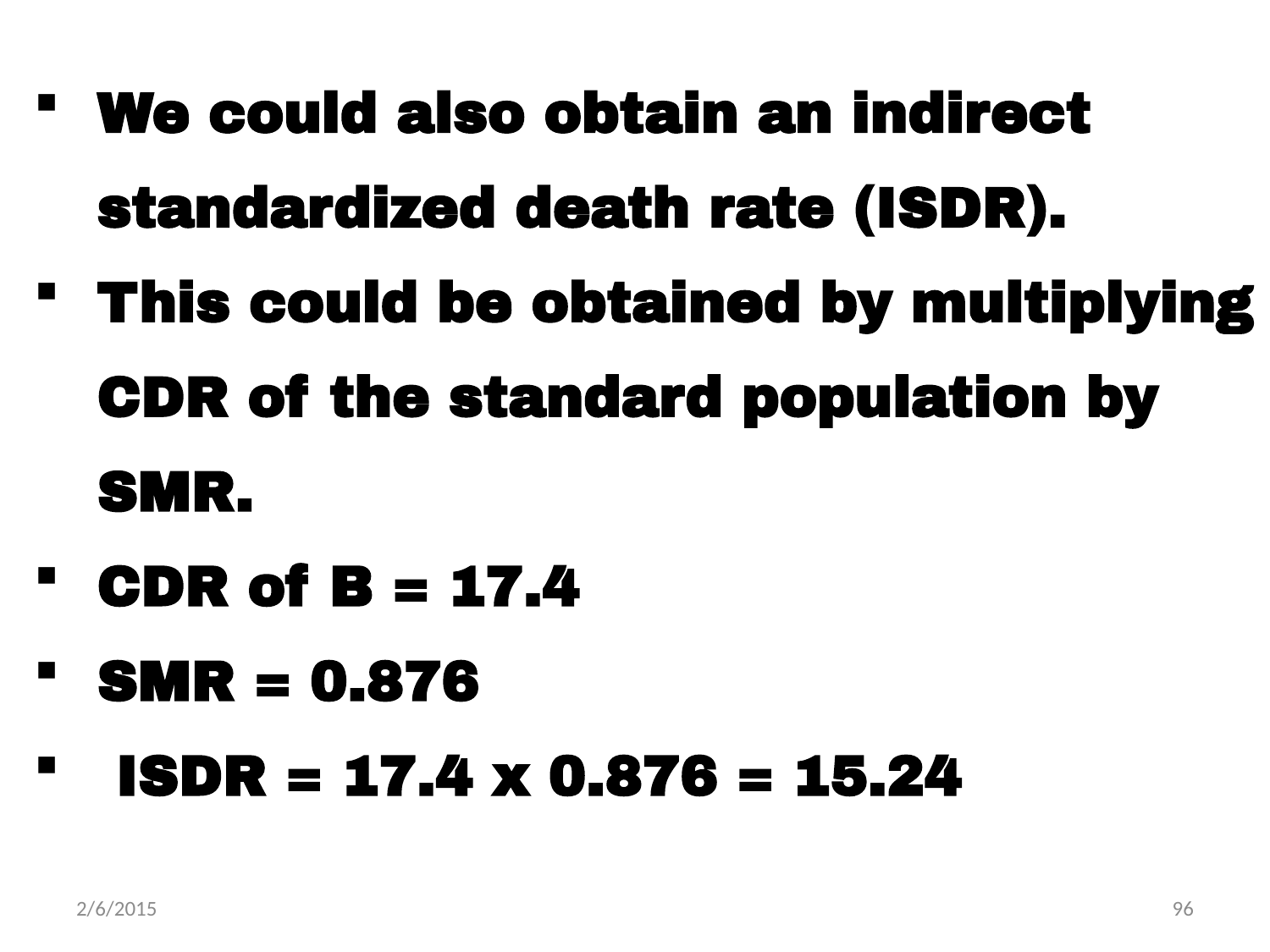

We could also obtain an indirect standardized death rate (ISDR).
This could be obtained by multiplying CDR of the standard population by SMR.
CDR of B = 17.4
SMR = 0.876
 ISDR = 17.4 x 0.876 = 15.24

2/6/2015
96